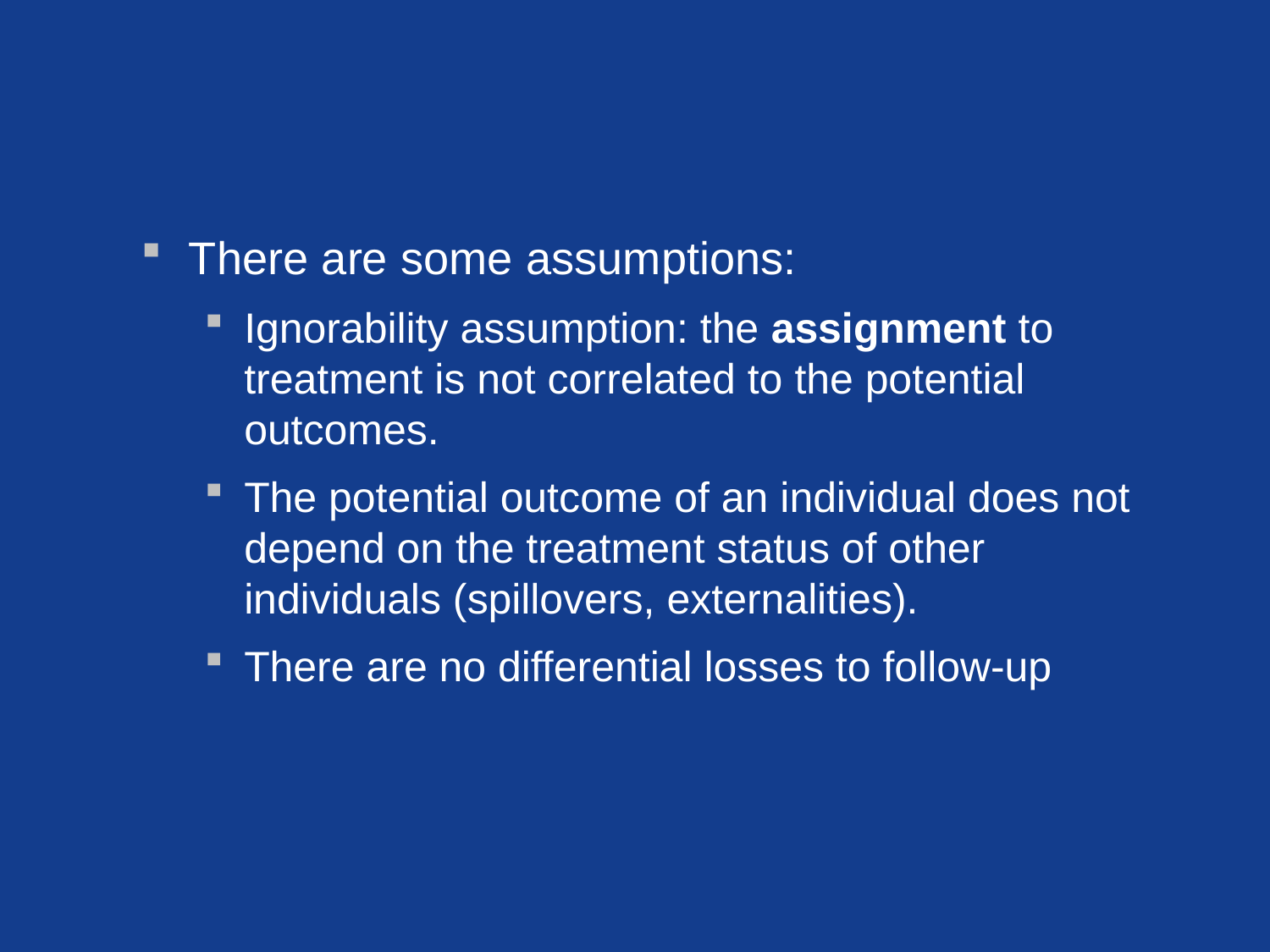

#
There are some assumptions:
Ignorability assumption: the assignment to treatment is not correlated to the potential outcomes.
The potential outcome of an individual does not depend on the treatment status of other individuals (spillovers, externalities).
There are no differential losses to follow-up